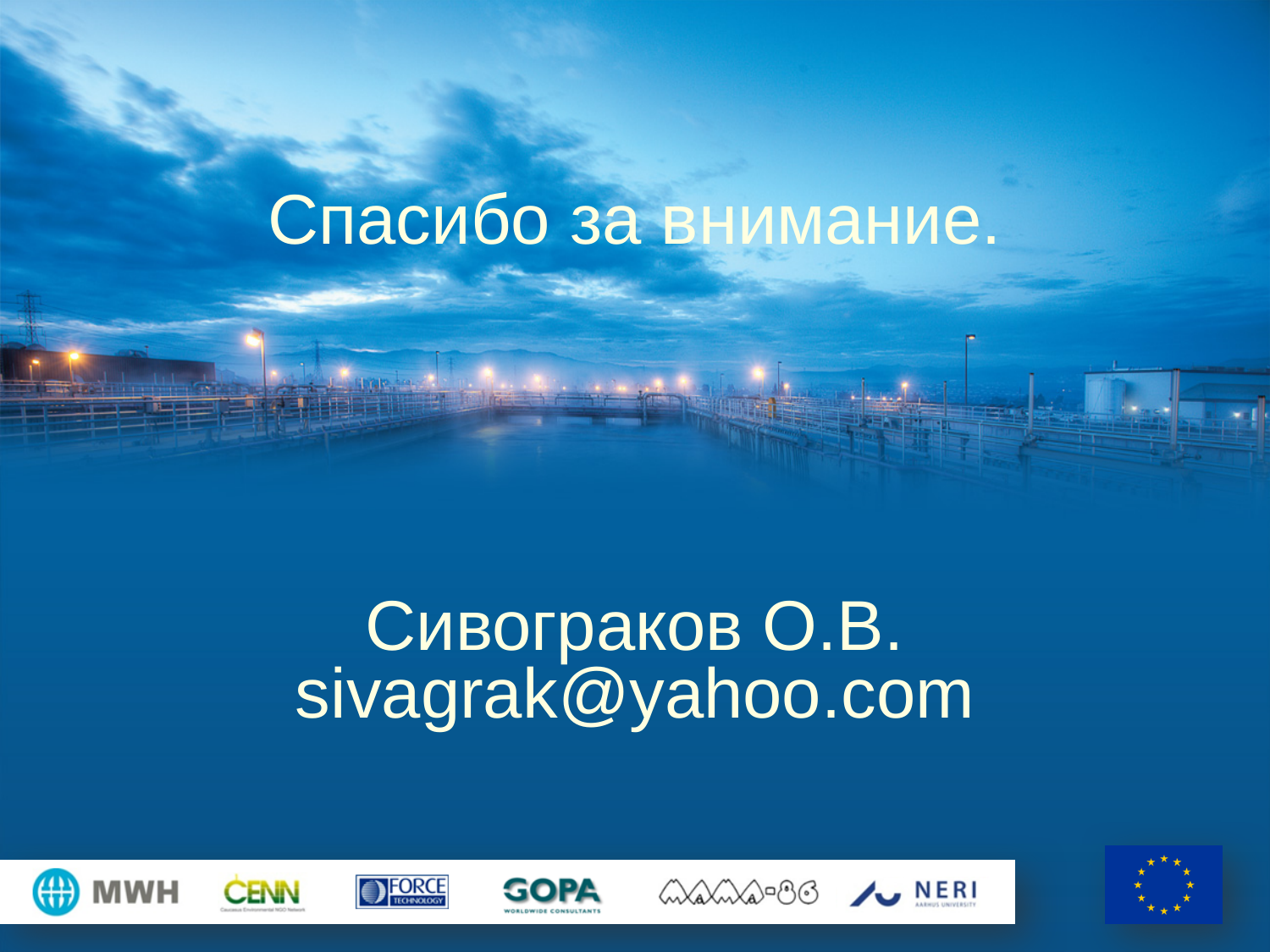

# Спасибо за внимание. Сивограков О.В. sivagrak@yahoo.com